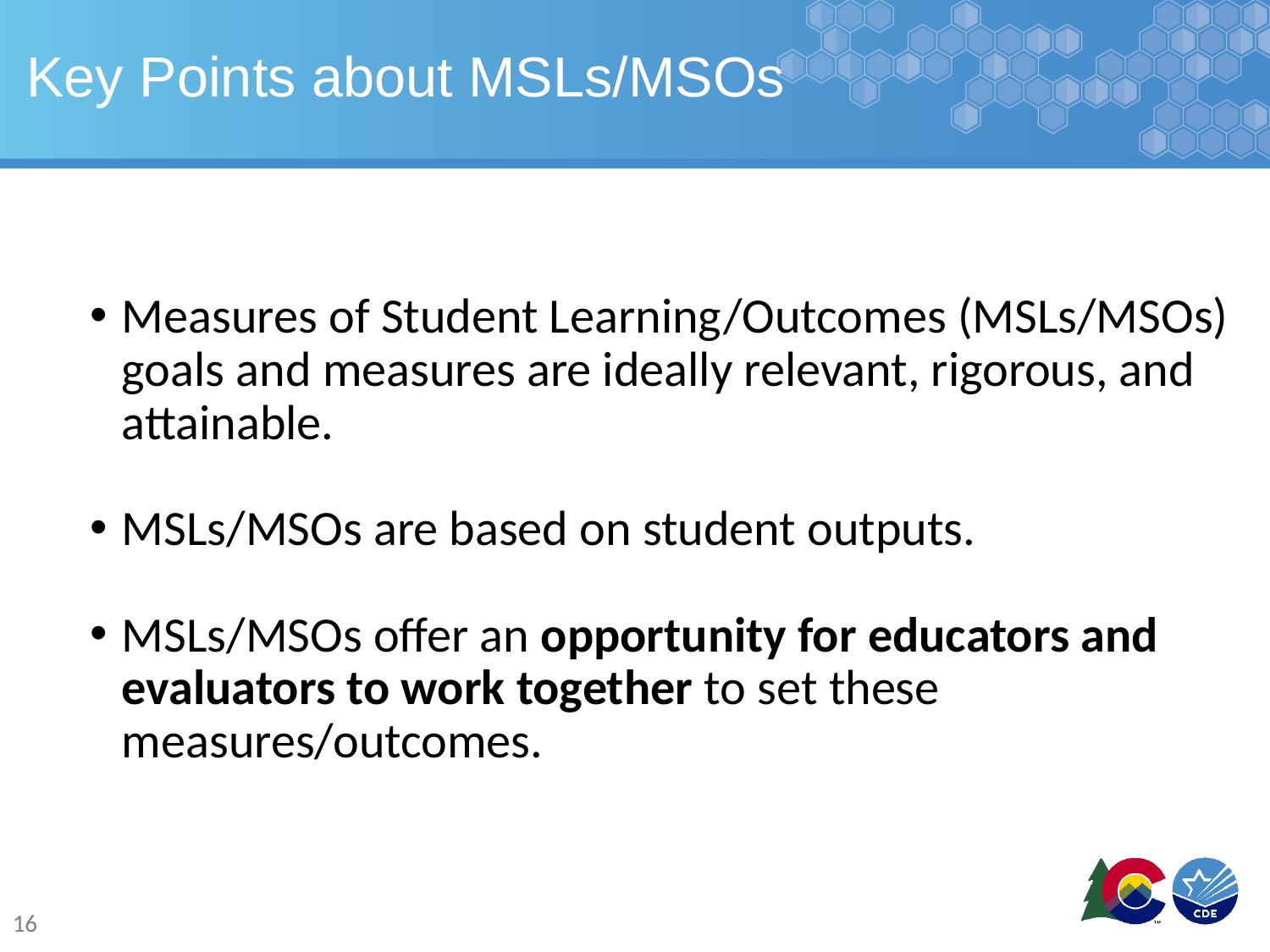

# Key Points about MSLs/MSOs
Measures of Student Learning/Outcomes (MSLs/MSOs) goals and measures are ideally relevant, rigorous, and attainable.
MSLs/MSOs are based on student outputs.
MSLs/MSOs offer an opportunity for educators and evaluators to work together to set these measures/outcomes.
16